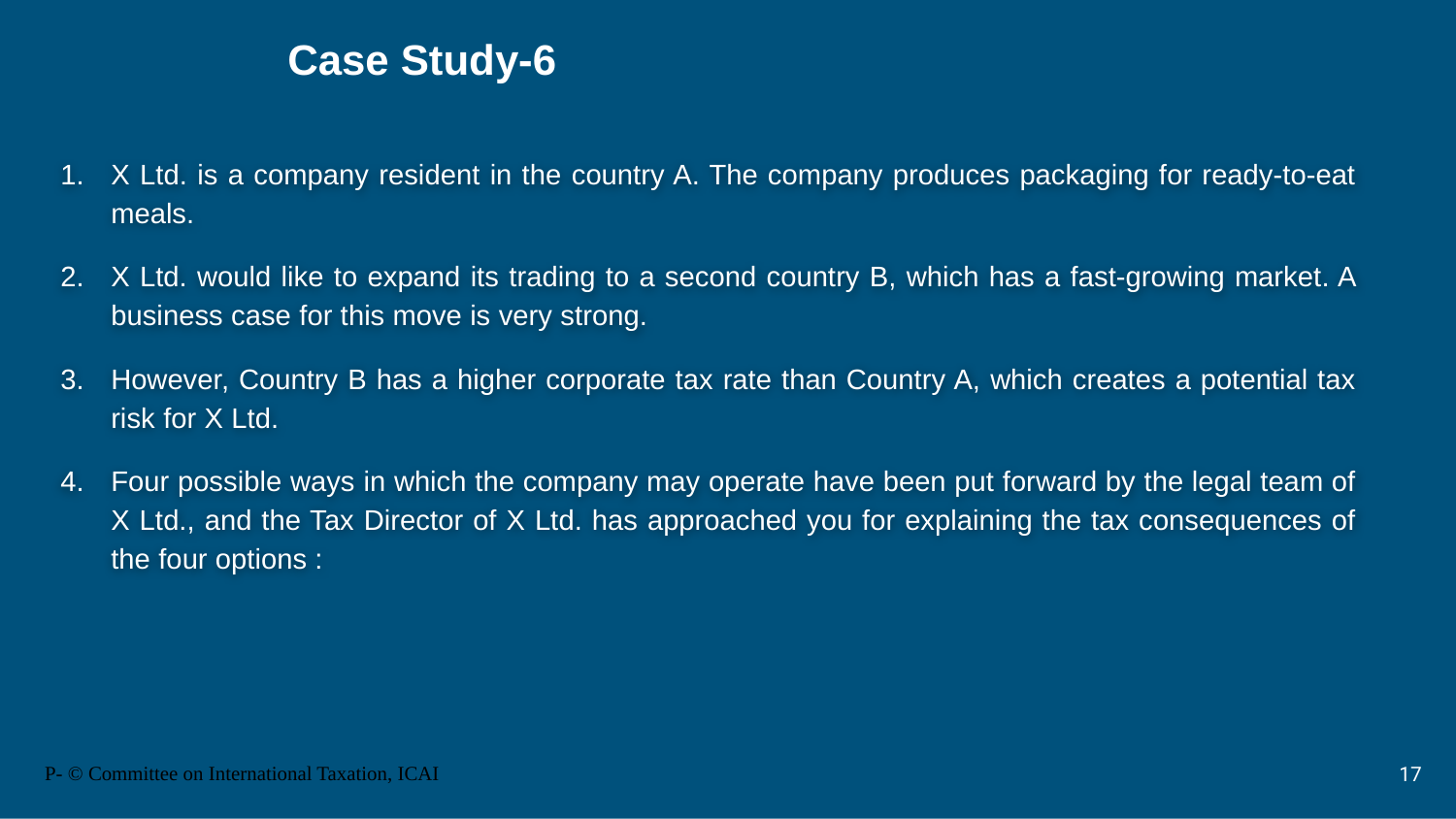

# Case Study-6
X Ltd. is a company resident in the country A. The company produces packaging for ready-to-eat meals.
X Ltd. would like to expand its trading to a second country B, which has a fast-growing market. A business case for this move is very strong.
However, Country B has a higher corporate tax rate than Country A, which creates a potential tax risk for X Ltd.
Four possible ways in which the company may operate have been put forward by the legal team of X Ltd., and the Tax Director of X Ltd. has approached you for explaining the tax consequences of the four options :
17
P- © Committee on International Taxation, ICAI